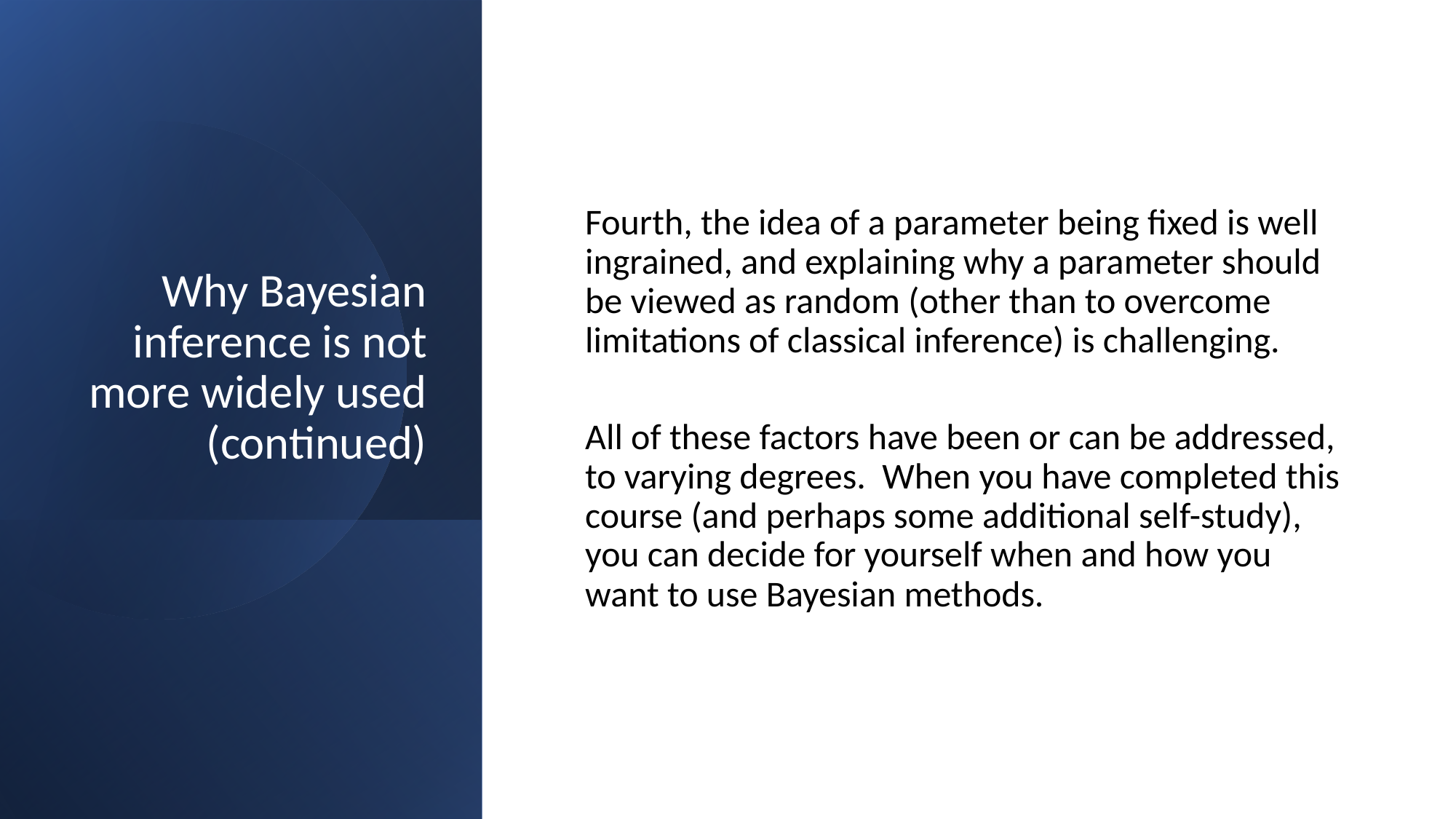

# Why Bayesian inference is not more widely used (continued)
Fourth, the idea of a parameter being fixed is well ingrained, and explaining why a parameter should be viewed as random (other than to overcome limitations of classical inference) is challenging.

All of these factors have been or can be addressed, to varying degrees.  When you have completed this course (and perhaps some additional self-study), you can decide for yourself when and how you want to use Bayesian methods.